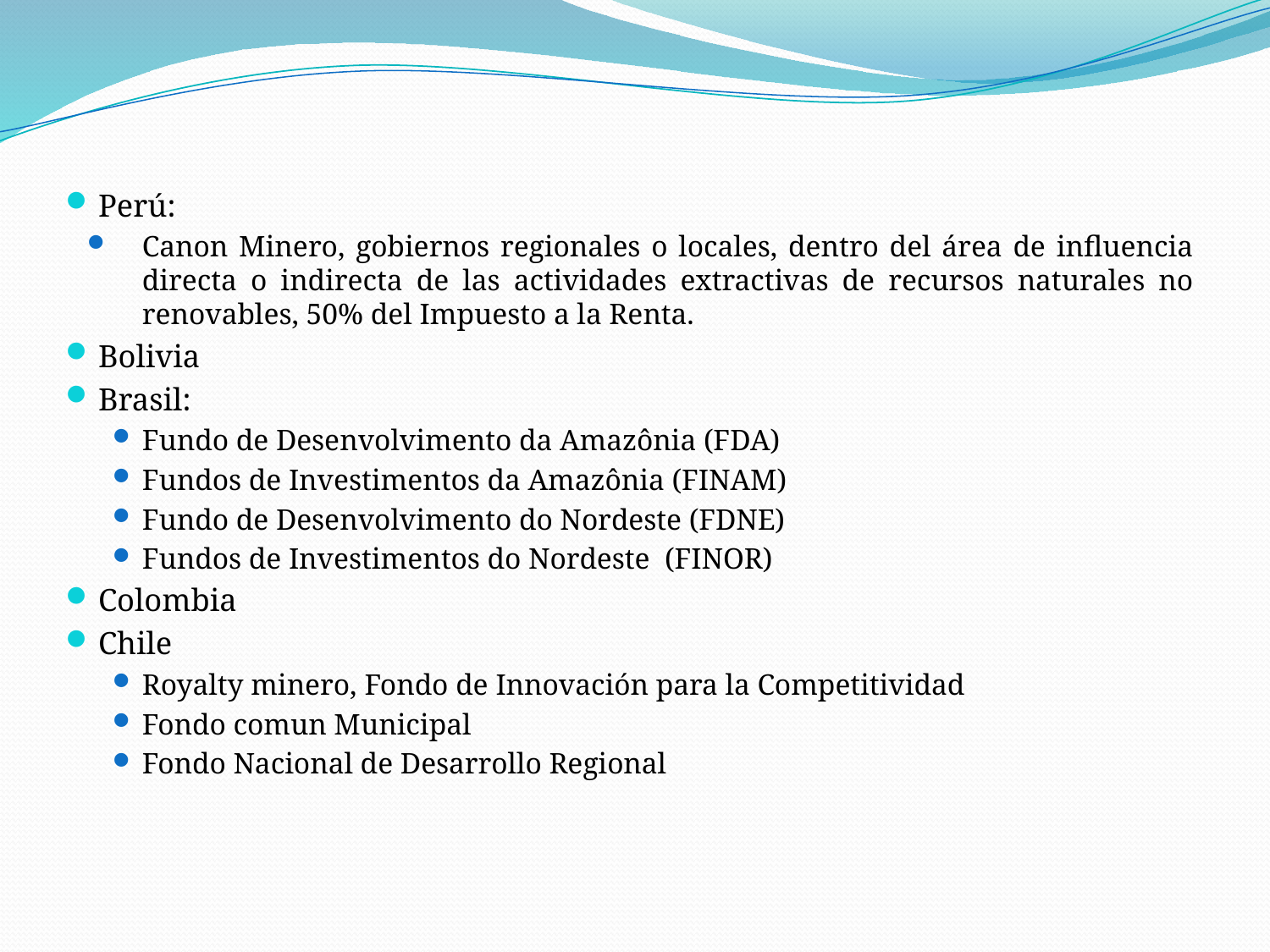

#
Perú:
Canon Minero, gobiernos regionales o locales, dentro del área de influencia directa o indirecta de las actividades extractivas de recursos naturales no renovables, 50% del Impuesto a la Renta.
Bolivia
Brasil:
Fundo de Desenvolvimento da Amazônia (FDA)
Fundos de Investimentos da Amazônia (FINAM)
Fundo de Desenvolvimento do Nordeste (FDNE)
Fundos de Investimentos do Nordeste  (FINOR)
Colombia
Chile
Royalty minero, Fondo de Innovación para la Competitividad
Fondo comun Municipal
Fondo Nacional de Desarrollo Regional